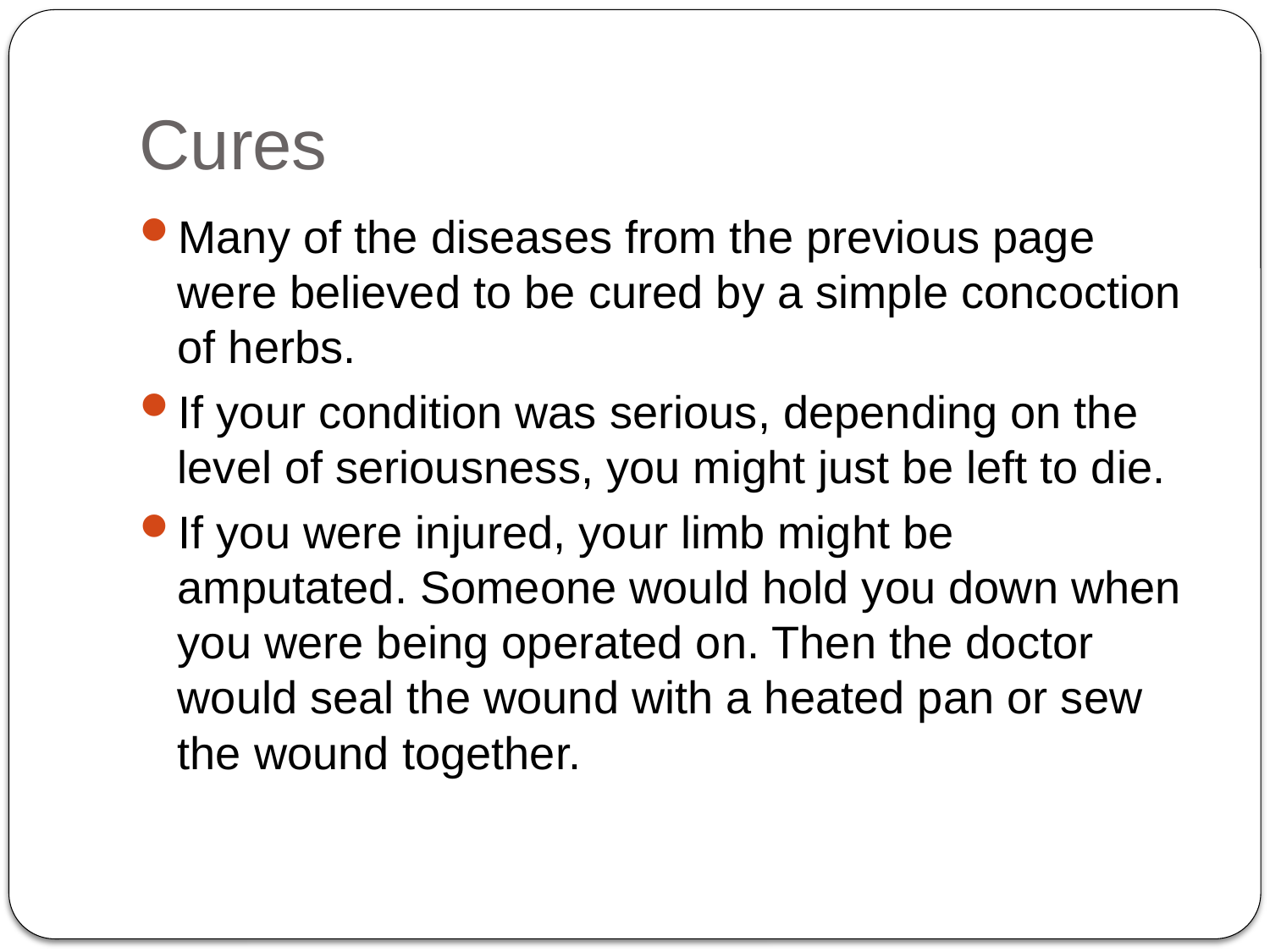

# Cures
Many of the diseases from the previous page were believed to be cured by a simple concoction of herbs.
If your condition was serious, depending on the level of seriousness, you might just be left to die.
If you were injured, your limb might be amputated. Someone would hold you down when you were being operated on. Then the doctor would seal the wound with a heated pan or sew the wound together.